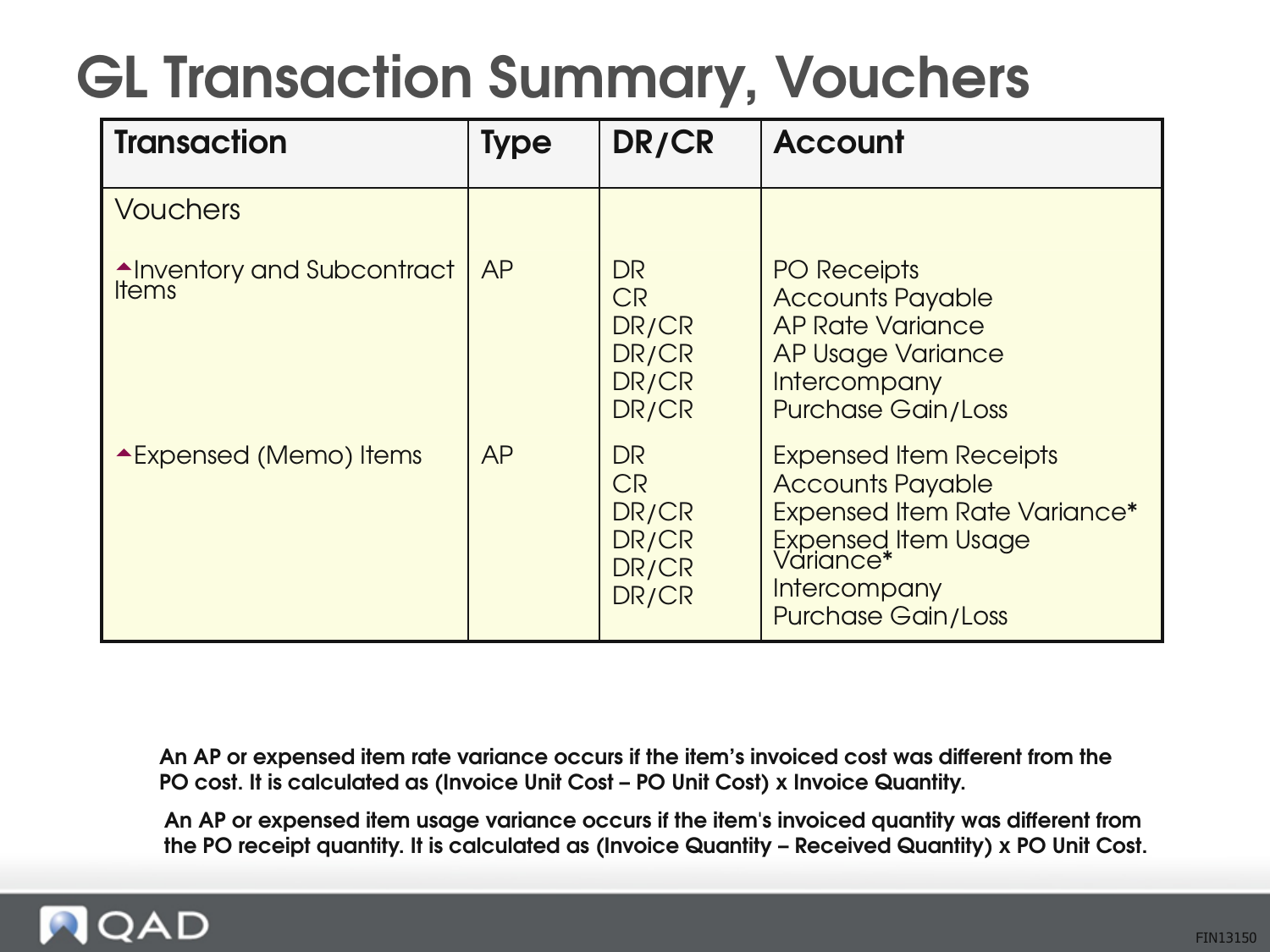

# GL Transaction Summary, Vouchers
| Transaction | Type | DR/CR | Account |
| --- | --- | --- | --- |
| Vouchers |  |  |  |
| Inventory and Subcontract Items | AP | DR CR DR/CR DR/CR DR/CR DR/CR | PO Receipts Accounts Payable AP Rate Variance AP Usage Variance Intercompany Purchase Gain/Loss |
| Expensed (Memo) Items | AP | DR CR DR/CR DR/CR DR/CR DR/CR | Expensed Item Receipts Accounts Payable Expensed Item Rate Variance\* Expensed Item Usage Variance\* Intercompany Purchase Gain/Loss |
An AP or expensed item rate variance occurs if the item’s invoiced cost was different from the
PO cost. It is calculated as (Invoice Unit Cost – PO Unit Cost) x Invoice Quantity.
An AP or expensed item usage variance occurs if the item's invoiced quantity was different from
the PO receipt quantity. It is calculated as (Invoice Quantity – Received Quantity) x PO Unit Cost.
FIN13150